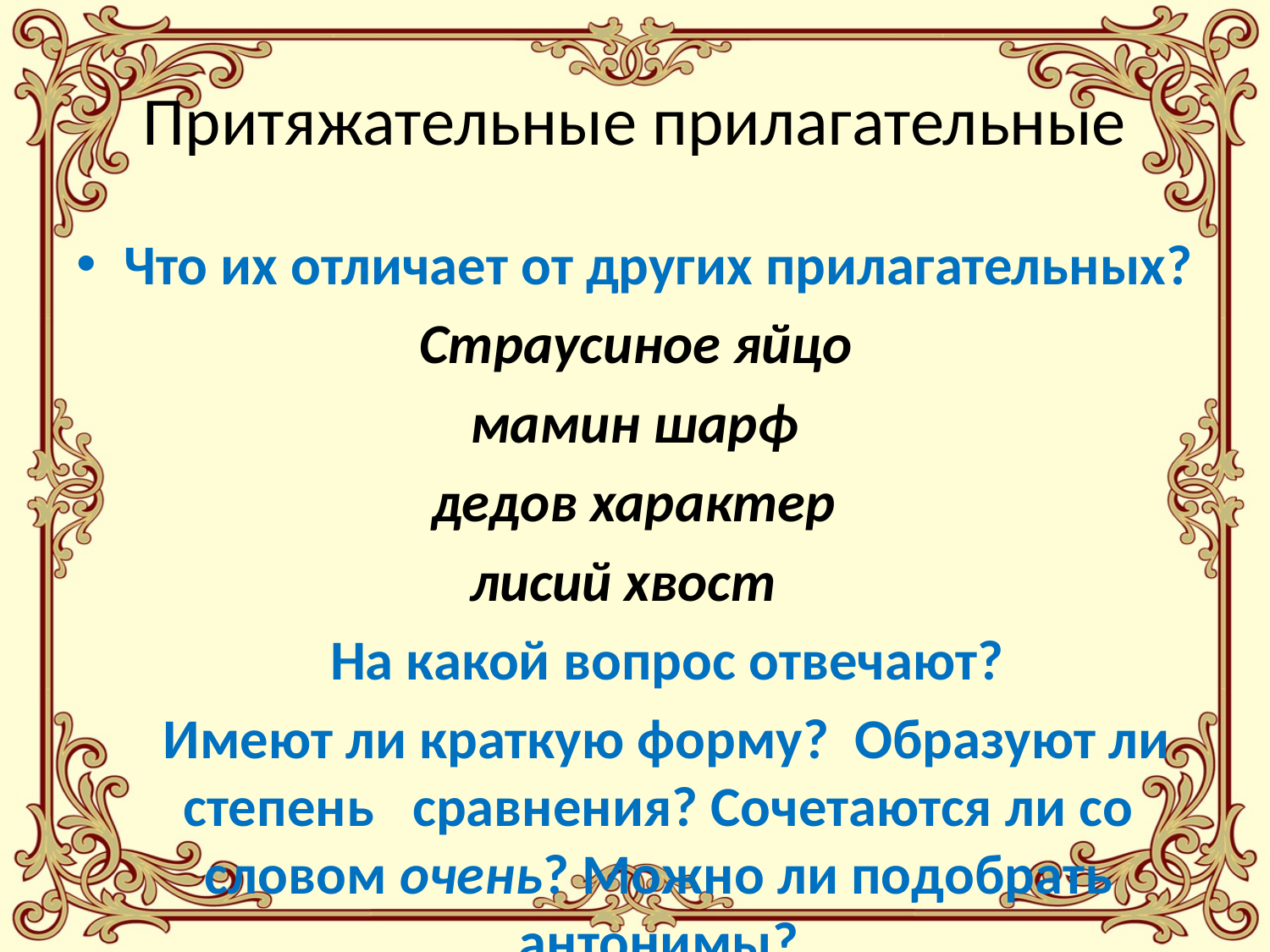

# Притяжательные прилагательные
Что их отличает от других прилагательных?
                           Страусиное яйцо
                               мамин шарф
                            дедов характер
                               лисий хвост
                    На какой вопрос отвечают?
     Имеют ли краткую форму?  Образуют ли степень   сравнения? Сочетаются ли со словом очень? Можно ли подобрать антонимы?